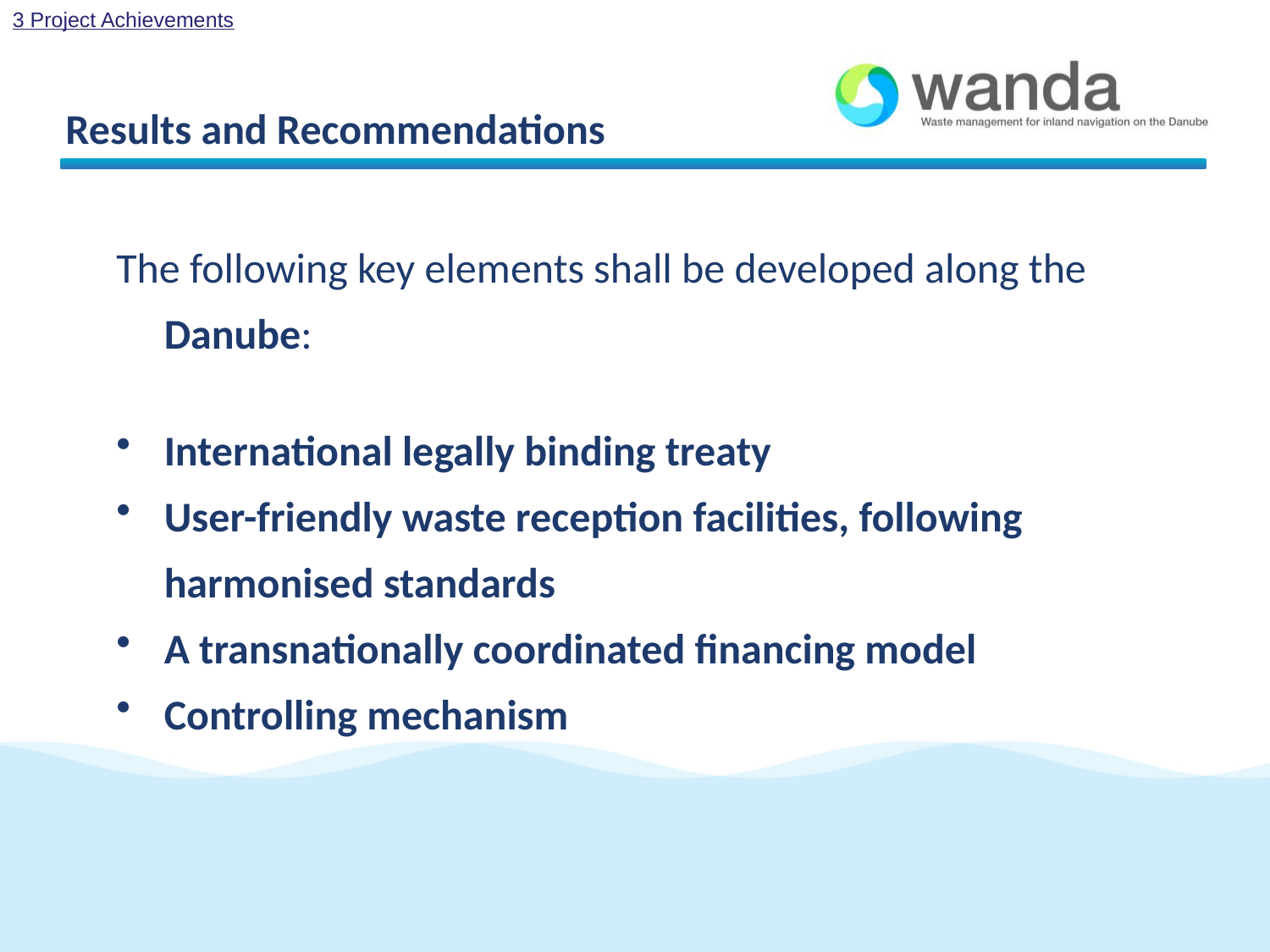

3 Project Achievements
# Results and Recommendations
The following key elements shall be developed along the Danube:
International legally binding treaty
User-friendly waste reception facilities, following harmonised standards
A transnationally coordinated financing model
Controlling mechanism